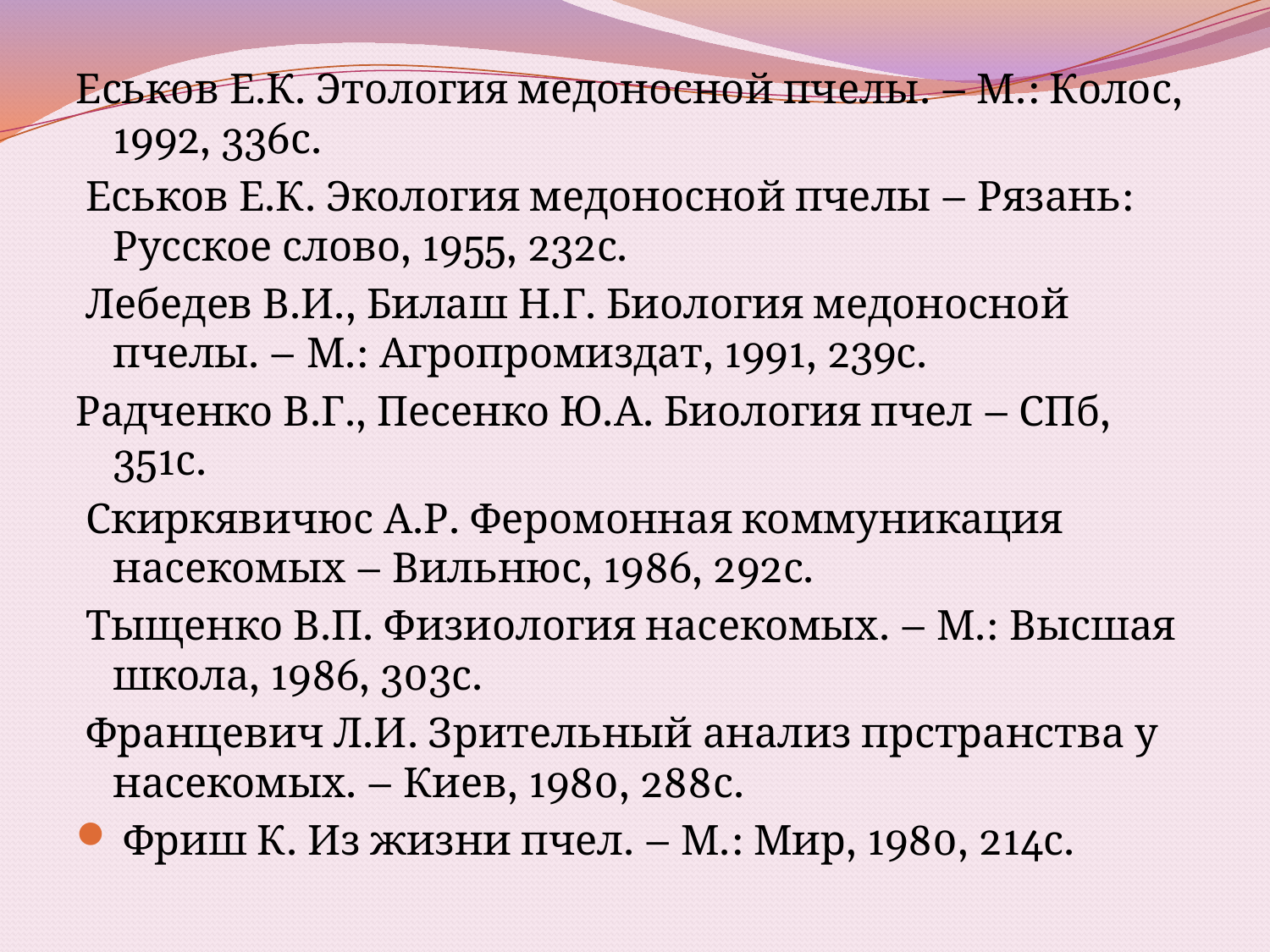

Еськов Е.К. Этология медоносной пчелы. – М.: Колос, 1992, 336с.
 Еськов Е.К. Экология медоносной пчелы – Рязань: Русское слово, 1955, 232с.
 Лебедев В.И., Билаш Н.Г. Биология медоносной пчелы. – М.: Агропромиздат, 1991, 239с.
Радченко В.Г., Песенко Ю.А. Биология пчел – СПб, 351с.
 Скиркявичюс А.Р. Феромонная коммуникация насекомых – Вильнюс, 1986, 292с.
 Тыщенко В.П. Физиология насекомых. – М.: Высшая школа, 1986, 303с.
 Францевич Л.И. Зрительный анализ прстранства у насекомых. – Киев, 1980, 288с.
 Фриш К. Из жизни пчел. – М.: Мир, 1980, 214с.